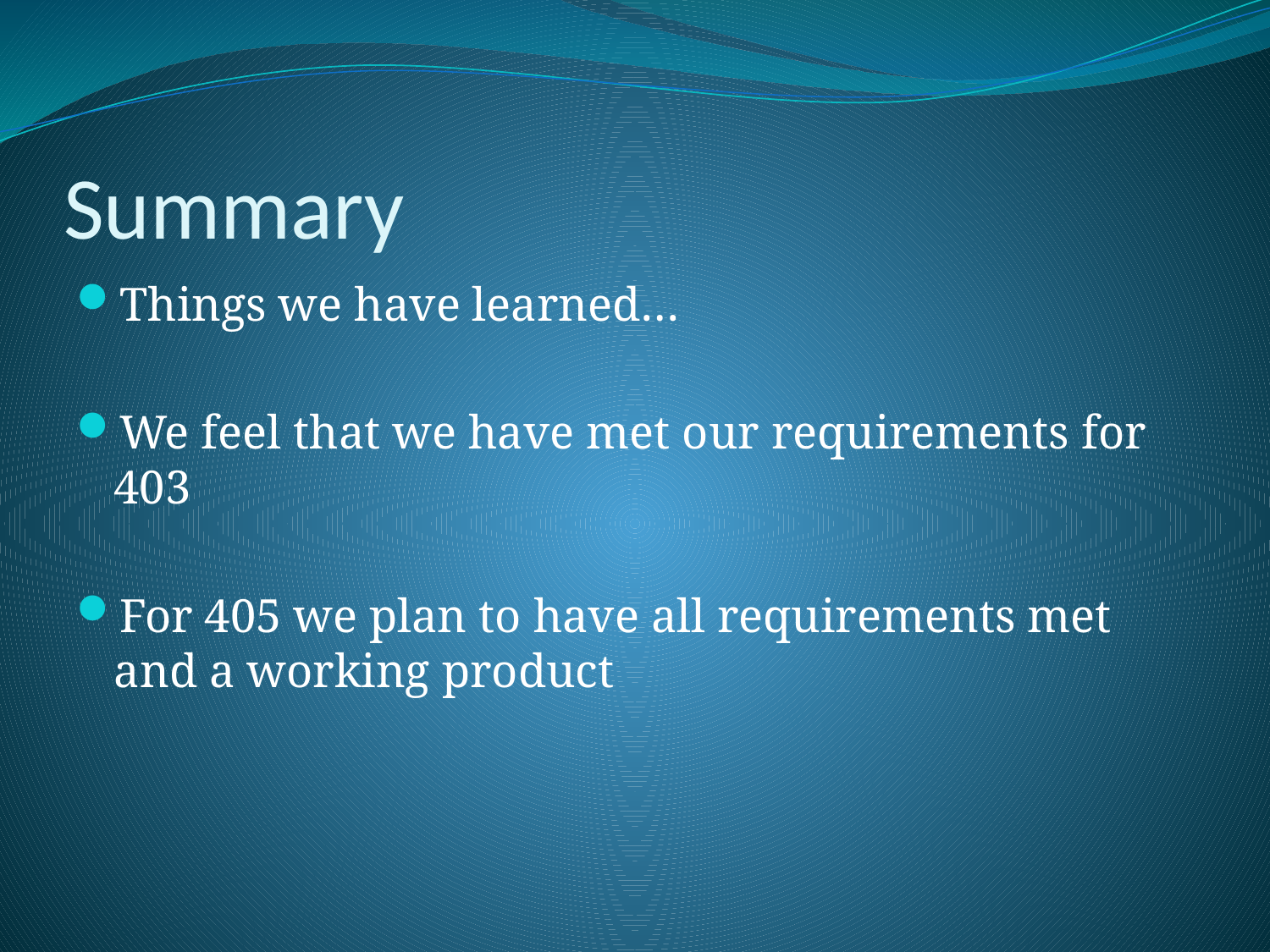

Summary
Things we have learned…

We feel that we have met our requirements for 403

For 405 we plan to have all requirements met and a working product